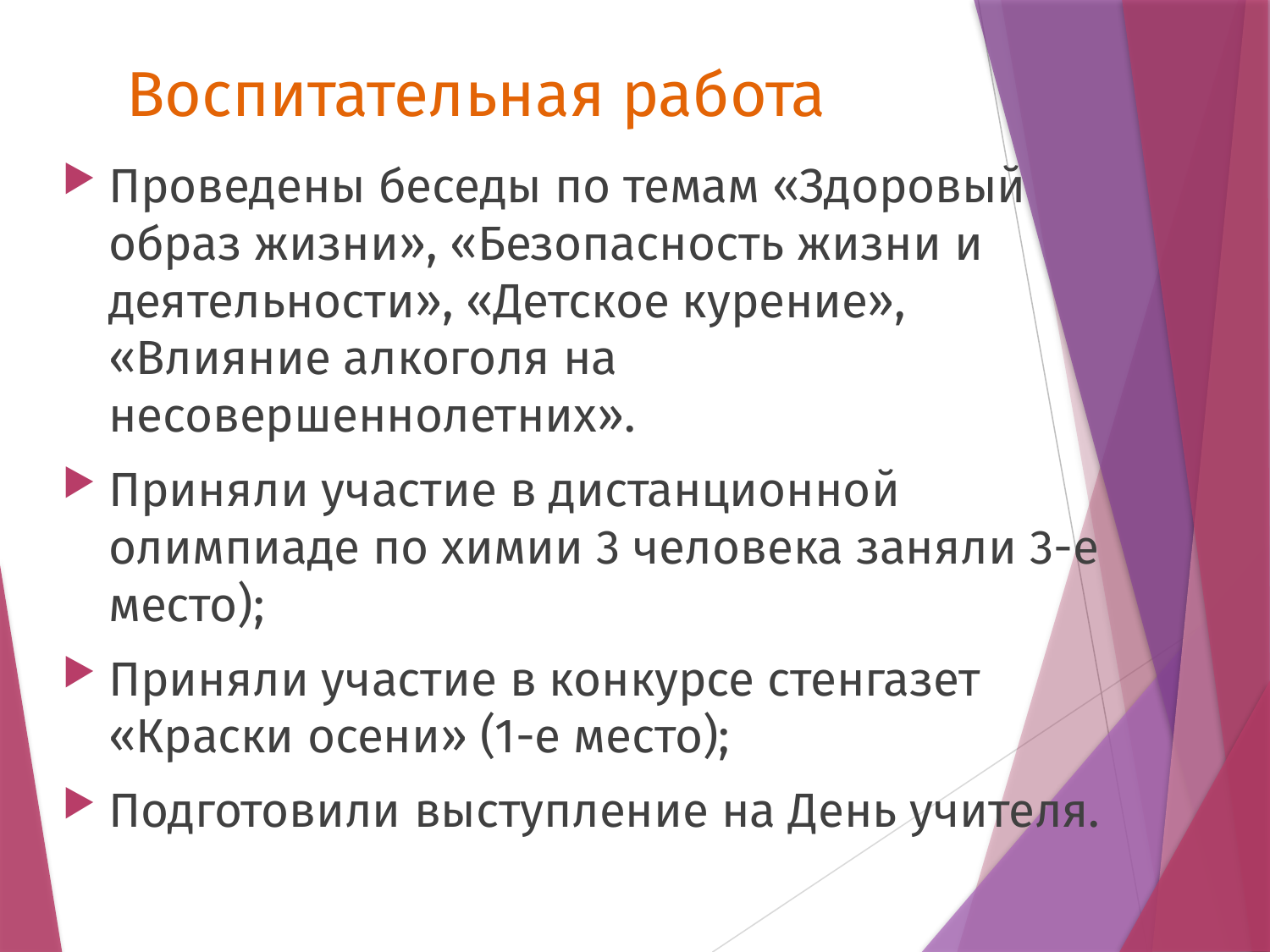

# Воспитательная работа
Проведены беседы по темам «Здоровый образ жизни», «Безопасность жизни и деятельности», «Детское курение», «Влияние алкоголя на несовершеннолетних».
Приняли участие в дистанционной олимпиаде по химии 3 человека заняли 3-е место);
Приняли участие в конкурсе стенгазет  «Краски осени» (1-е место);
Подготовили выступление на День учителя.